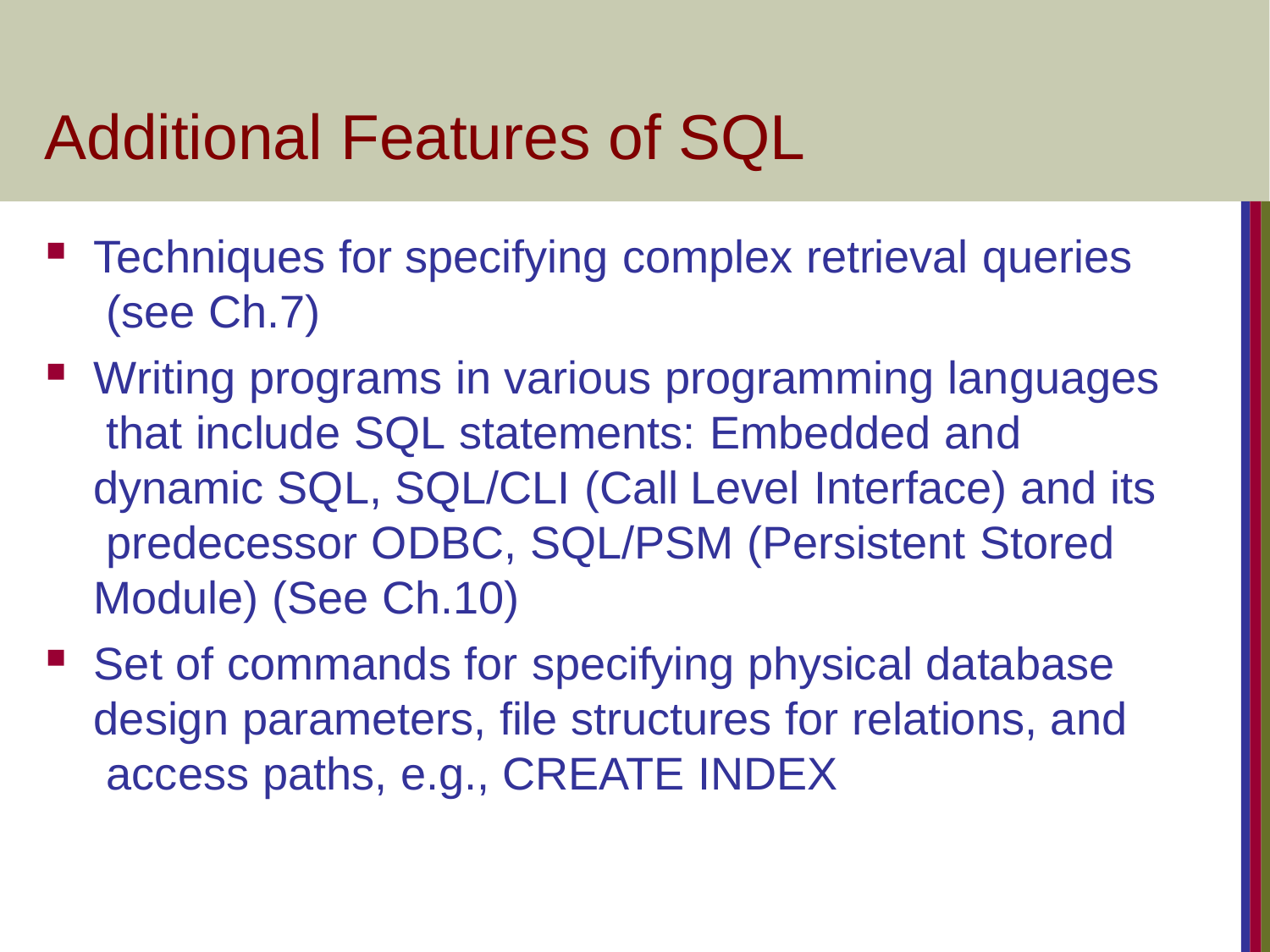

# Additional Features of SQL
Techniques for specifying complex retrieval queries  (see Ch.7)
Writing programs in various programming languages  that include SQL statements: Embedded and  dynamic SQL, SQL/CLI (Call Level Interface) and its  predecessor ODBC, SQL/PSM (Persistent Stored  Module) (See Ch.10)
Set of commands for specifying physical database  design parameters, file structures for relations, and  access paths, e.g., CREATE INDEX